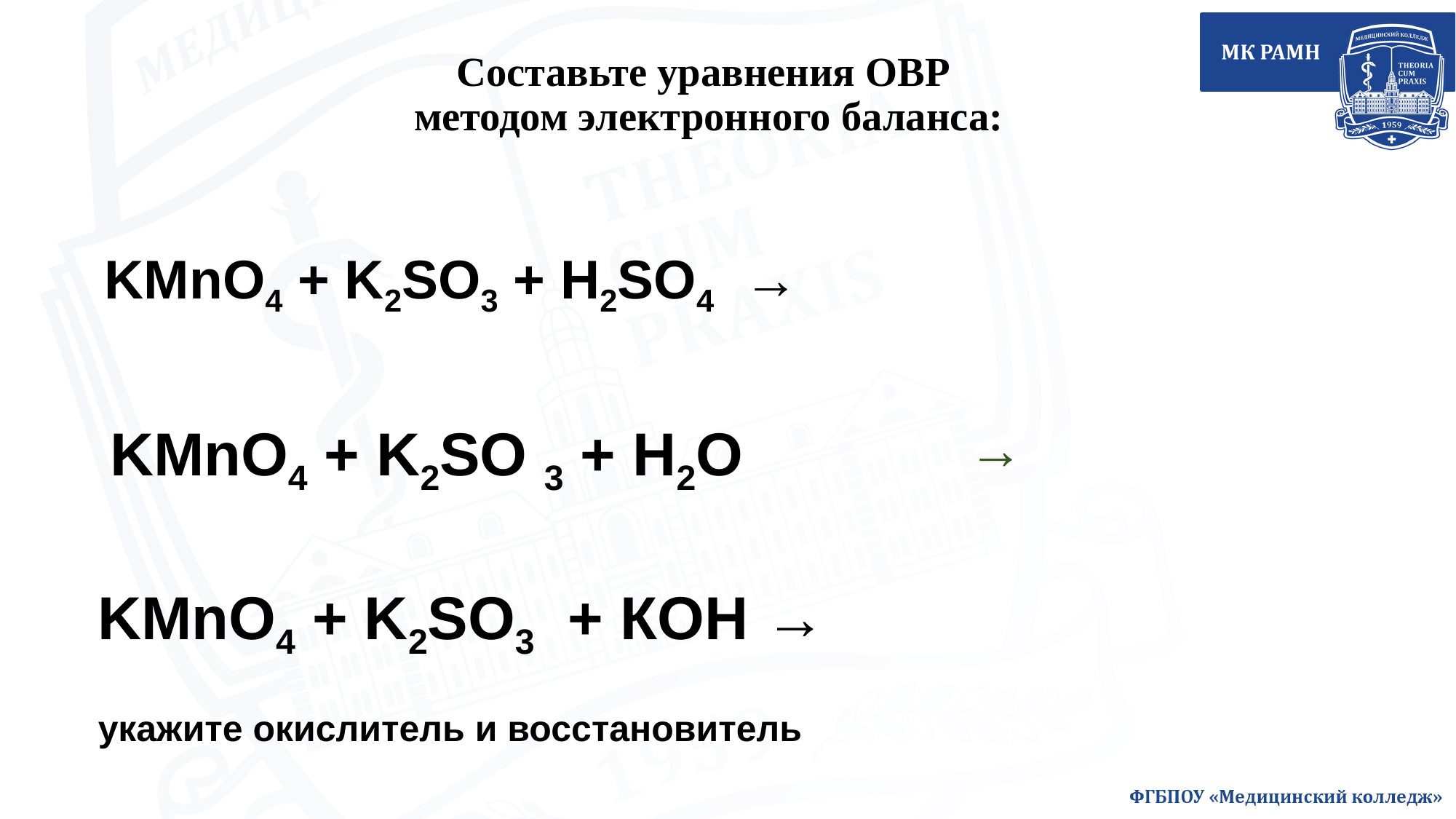

# Составьте уравнения ОВР методом электронного баланса:

   KMnO4 + K2SO3 + H2SO4  →
   KMnO4 + K2SO 3 + H2O

→

   KMnO4 + K2SO3  + КOH →

     укажите окислитель и восстановитель